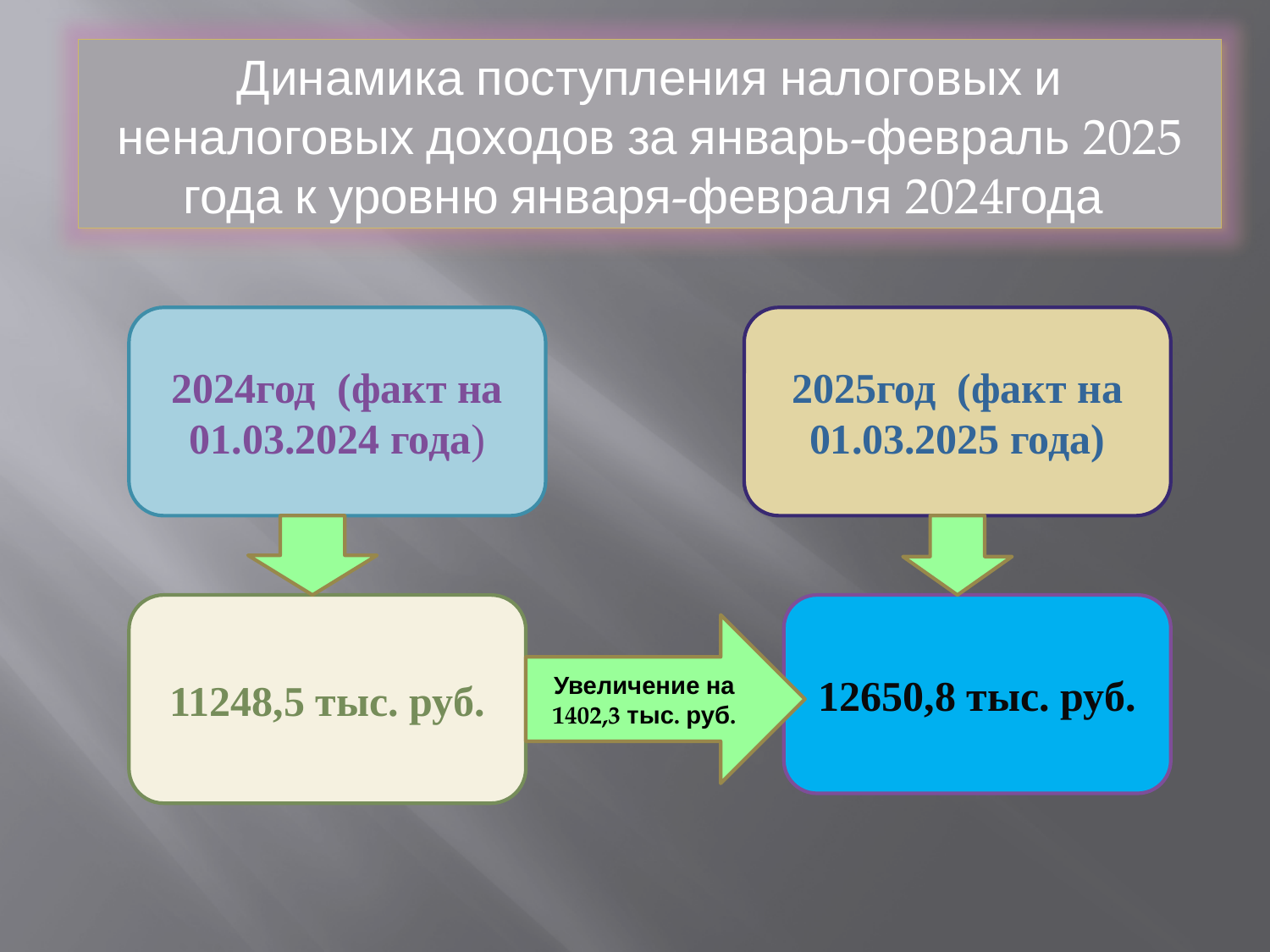

Динамика поступления налоговых и неналоговых доходов за январь-февраль 2025 года к уровню января-февраля 2024года
2024год  (факт на 01.03.2024 года)
2025год  (факт на 01.03.2025 года)

11248,5 тыс. руб.
12650,8 тыс. руб.
Увеличение на 1402,3 тыс. руб.